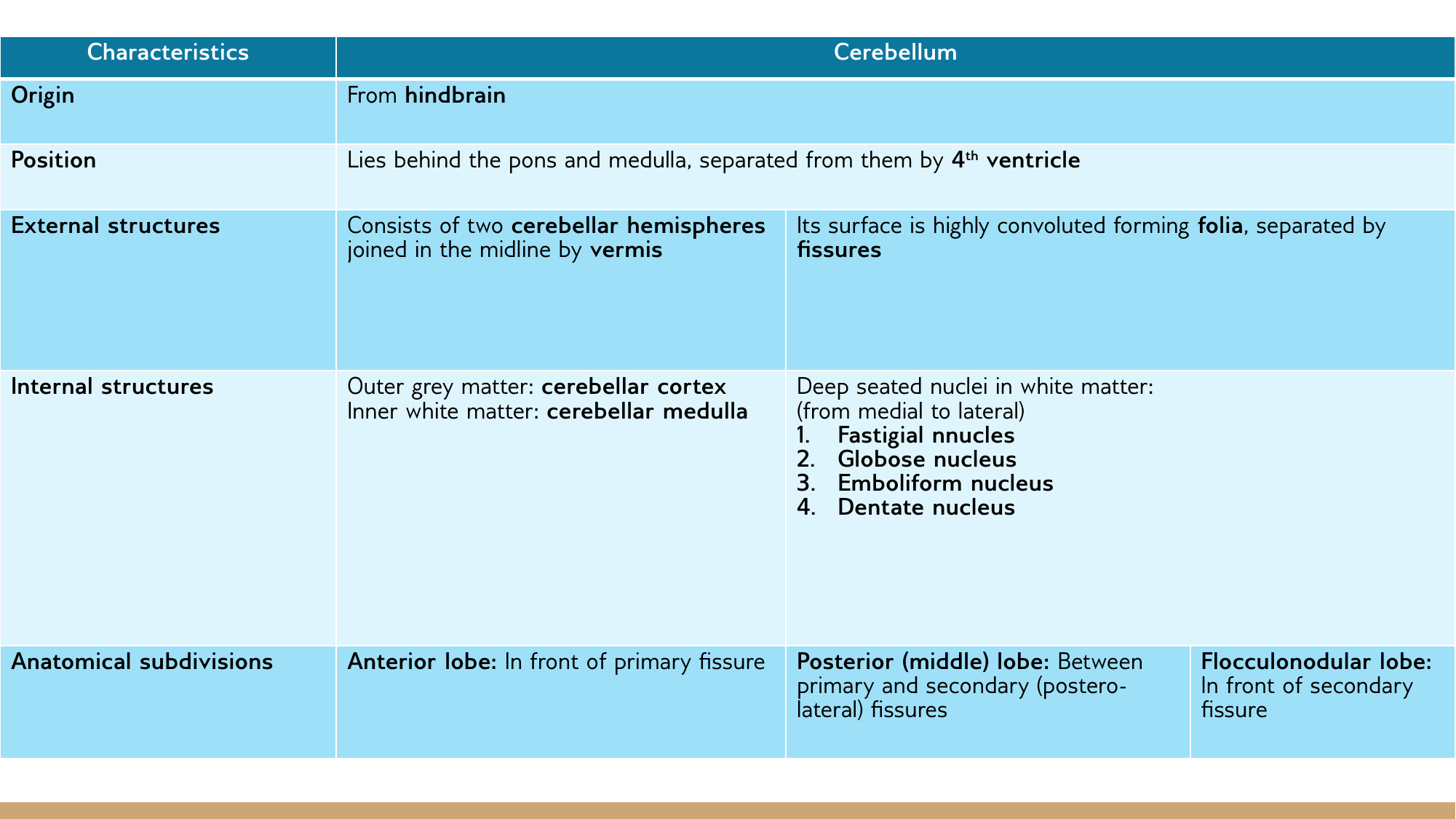

| Characteristics | Cerebellum |  |  |
| --- | --- | --- | --- |
| Origin | From hindbrain |  |  |
| Position | Lies behind the pons and medulla, separated from them by 4th ventricle |  |  |
| External structures | Consists of two cerebellar hemispheres joined in the midline by vermis | Its surface is highly convoluted forming folia, separated by fissures |  |
| Internal structures | Outer grey matter: cerebellar cortex Inner white matter: cerebellar medulla | Deep seated nuclei in white matter: (from medial to lateral) Fastigial nnucles Globose nucleus Emboliform nucleus Dentate nucleus |  |
| Anatomical subdivisions | Anterior lobe: In front of primary fissure | Posterior (middle) lobe: Between primary and secondary (postero-lateral) fissures | Flocculonodular lobe: In front of secondary fissure |